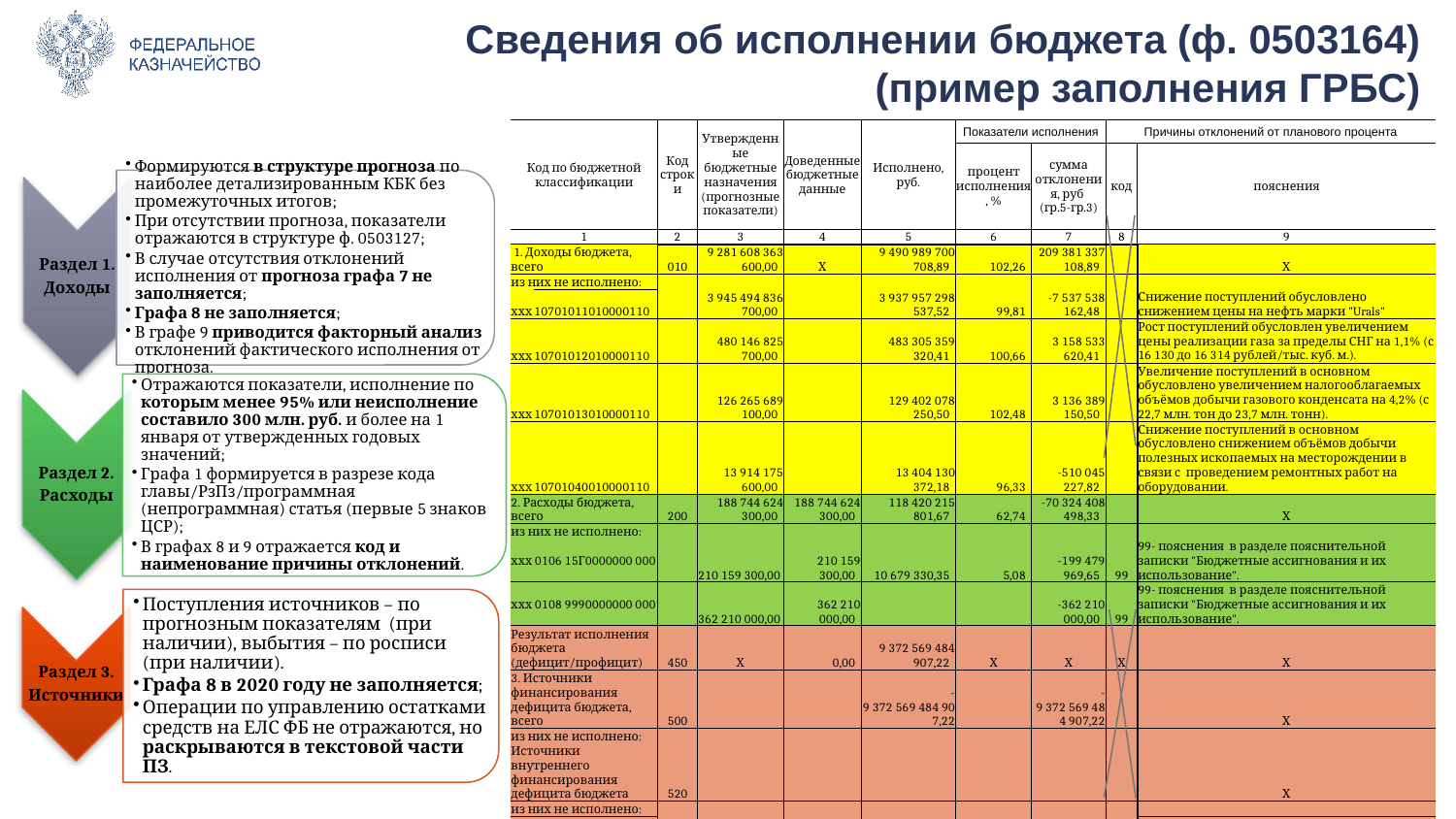

Сведения об исполнении бюджета (ф. 0503164)
(пример заполнения ГРБС)
Раздел 1.
Доходы
Формируются в структуре прогноза по наиболее детализированным КБК без промежуточных итогов;
При отсутствии прогноза, показатели отражаются в структуре ф. 0503127;
В случае отсутствия отклонений исполнения от прогноза графа 7 не заполняется;
Графа 8 не заполняется;
В графе 9 приводится факторный анализ отклонений фактического исполнения от прогноза.
Раздел 2.
Расходы
Отражаются показатели, исполнение по которым менее 95% или неисполнение составило 300 млн. руб. и более на 1 января от утвержденных годовых значений;
Графа 1 формируется в разрезе кода главы/РзПз/программная (непрограммная) статья (первые 5 знаков ЦСР);
В графах 8 и 9 отражается код и наименование причины отклонений.
Раздел 3.
Источники
Поступления источников – по прогнозным показателям  (при наличии), выбытия – по росписи (при наличии).
Графа 8 в 2020 году не заполняется;
Операции по управлению остатками средств на ЕЛС ФБ не отражаются, но раскрываются в текстовой части ПЗ.
| Код по бюджетной классификации |  | Код строки | Утвержденные бюджетные назначения (прогнозные показатели) | Доведенные бюджетные данные | Исполнено, руб. | Показатели исполнения |  | Причины отклонений от планового процента |  |
| --- | --- | --- | --- | --- | --- | --- | --- | --- | --- |
|  |  |  |  |  |  | процент исполнения, % | сумма отклонения, руб (гр.5-гр.3) | код | пояснения |
| 1 |  | 2 | 3 | 4 | 5 | 6 | 7 | 8 | 9 |
| 1. Доходы бюджета, всего |  | 010 | 9 281 608 363 600,00 | Х | 9 490 989 700 708,89 | 102,26 | 209 381 337 108,89 |  | Х |
| из них не исполнено: |  |  |  |  |  |  |  |  |  |
| ххх | 10701011010000110 |  | 3 945 494 836 700,00 |  | 3 937 957 298 537,52 | 99,81 | -7 537 538 162,48 |  | Снижение поступлений обусловлено снижением цены на нефть марки "Urals" |
| ххх | 10701012010000110 |  | 480 146 825 700,00 |  | 483 305 359 320,41 | 100,66 | 3 158 533 620,41 |  | Рост поступлений обусловлен увеличением цены реализации газа за пределы СНГ на 1,1% (с 16 130 до 16 314 рублей/тыс. куб. м.). |
| ххх | 10701013010000110 |  | 126 265 689 100,00 |  | 129 402 078 250,50 | 102,48 | 3 136 389 150,50 |  | Увеличение поступлений в основном обусловлено увеличением налогооблагаемых объёмов добычи газового конденсата на 4,2% (с 22,7 млн. тон до 23,7 млн. тонн). |
| ххх | 10701040010000110 |  | 13 914 175 600,00 |  | 13 404 130 372,18 | 96,33 | -510 045 227,82 |  | Снижение поступлений в основном обусловлено снижением объёмов добычи полезных ископаемых на месторождении в связи с проведением ремонтных работ на оборудовании. |
| 2. Расходы бюджета, всего |  | 200 | 188 744 624 300,00 | 188 744 624 300,00 | 118 420 215 801,67 | 62,74 | -70 324 408 498,33 |  | Х |
| из них не исполнено: |  |  |  |  |  |  |  |  |  |
| ххх 0106 15Г0000000 000 |  |  | 210 159 300,00 | 210 159 300,00 | 10 679 330,35 | 5,08 | -199 479 969,65 | 99 | 99- пояснения в разделе пояснительной записки "Бюджетные ассигнования и их использование". |
| ххх 0108 9990000000 000 |  |  | 362 210 000,00 | 362 210 000,00 |  |  | -362 210 000,00 | 99 | 99- пояснения в разделе пояснительной записки "Бюджетные ассигнования и их использование". |
| Результат исполнения бюджета (дефицит/профицит) |  | 450 | Х | 0,00 | 9 372 569 484 907,22 | Х | Х | Х | Х |
| 3. Источники финансирования дефицита бюджета, всего |  | 500 |  |  | -9 372 569 484 907,22 |  | -9 372 569 484 907,22 |  | Х |
| из них не исполнено: |  |  |  |  |  |  |  |  |  |
| Источники внутреннего финансирования дефицита бюджета |  | 520 |  |  |  |  |  |  | Х |
| из них не исполнено: |  |  |  |  |  |  |  |  |  |
| Источники внешнего финансирования дефицита бюджета |  | 620 |  |  |  |  |  |  | Х |
| из них не исполнено: |  |  |  |  |  |  |  |  |  |
3